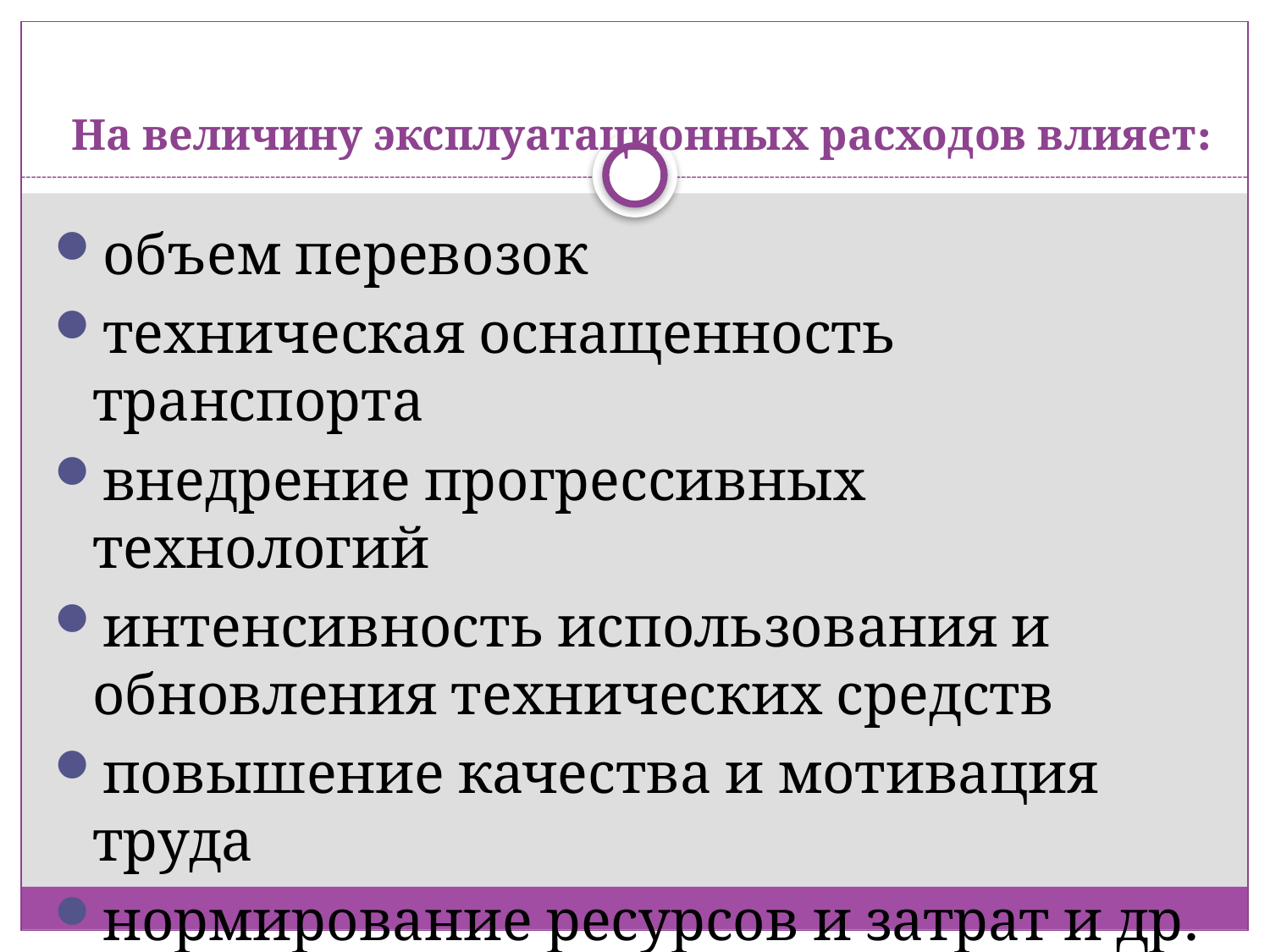

# На величину эксплуатационных расходов влияет:
объем перевозок
техническая оснащенность транспорта
внедрение прогрессивных технологий
интенсивность использования и обновления технических средств
повышение качества и мотивация труда
нормирование ресурсов и затрат и др.